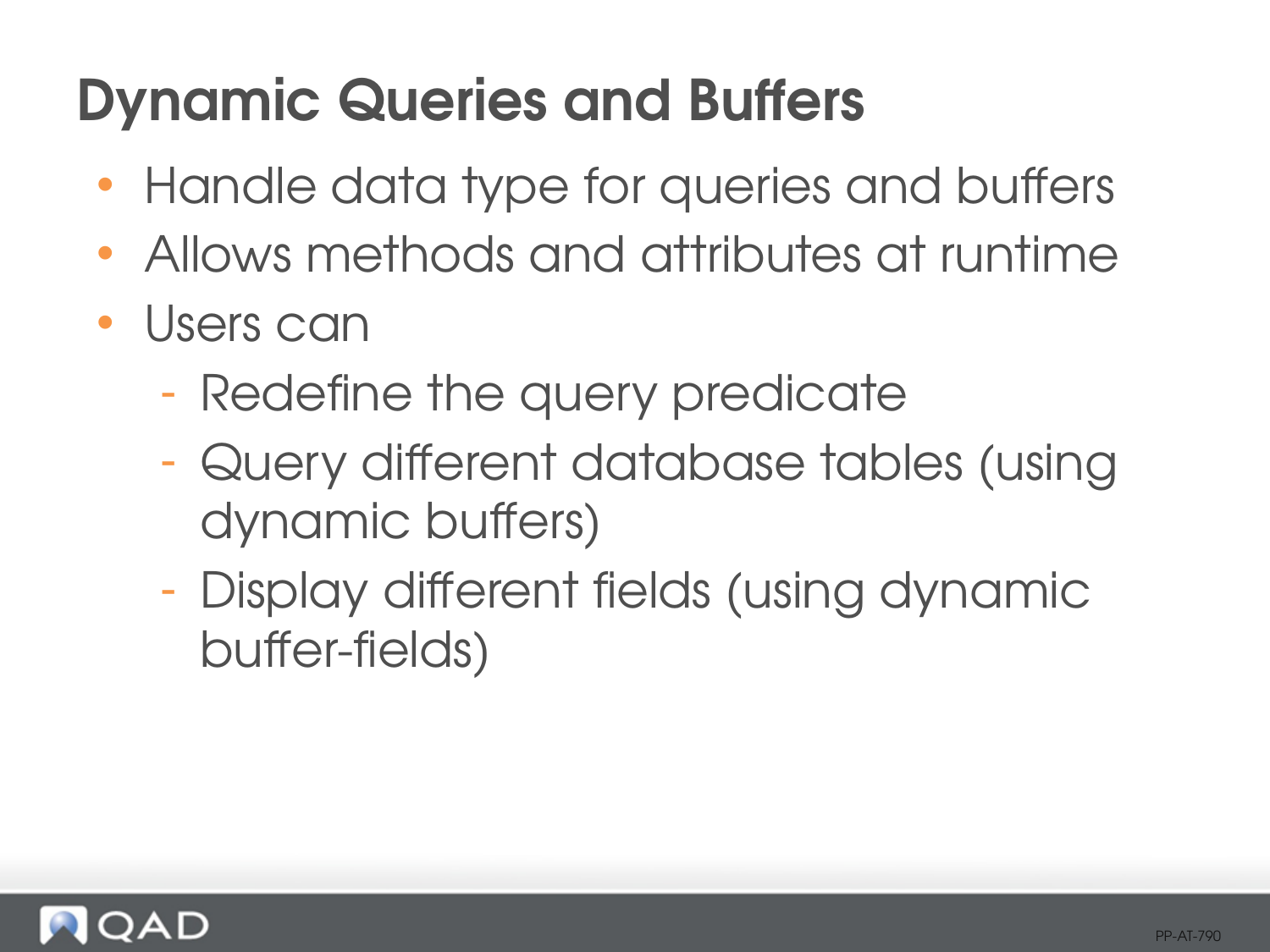

# Dynamic Queries and Buffers
Handle data type for queries and buffers
Allows methods and attributes at runtime
Users can
Redefine the query predicate
Query different database tables (using dynamic buffers)
Display different fields (using dynamic buffer-fields)
PP-AT-790